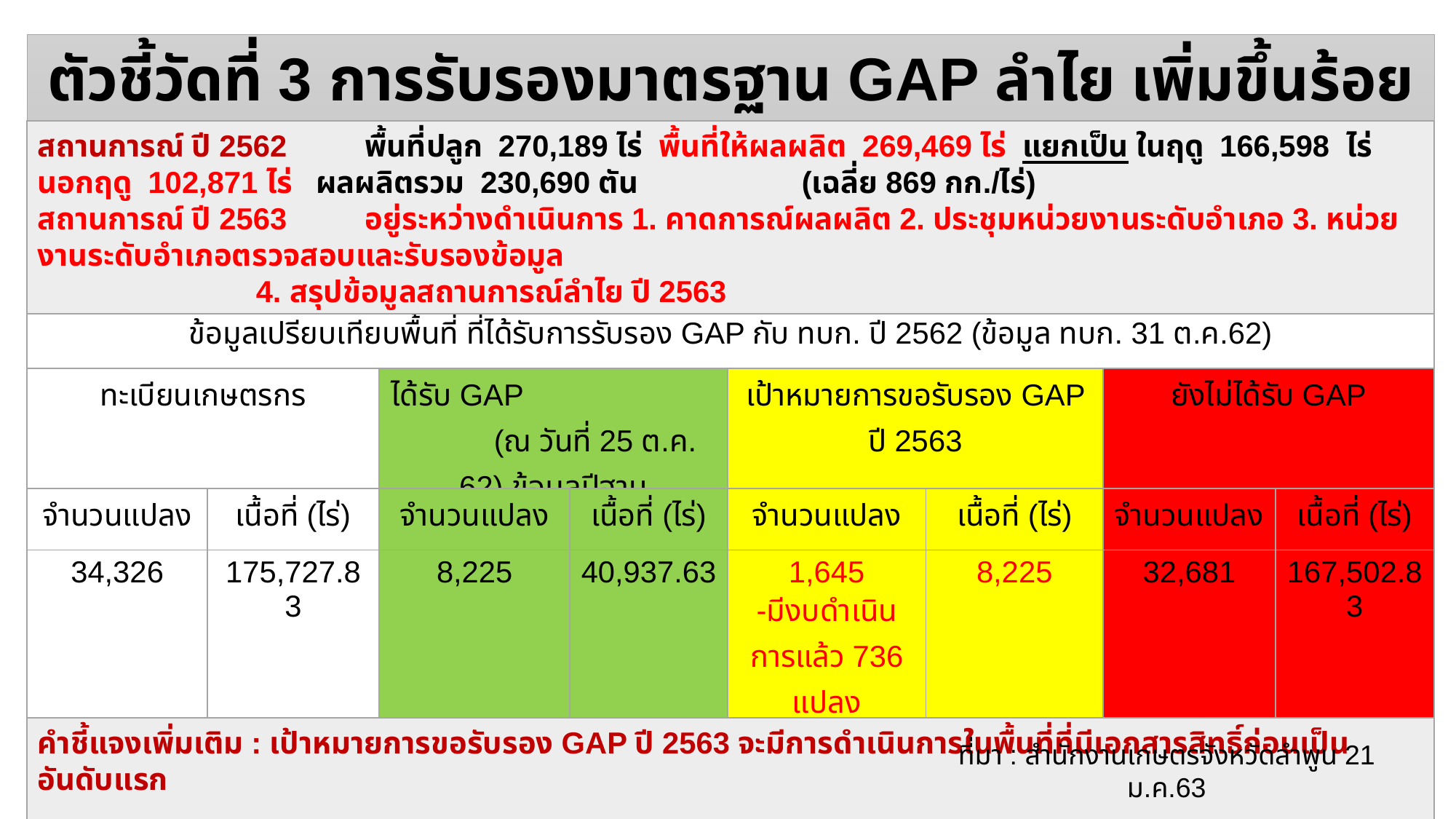

ตัวชี้วัดที่ 3 การรับรองมาตรฐาน GAP ลำไย เพิ่มขึ้นร้อยละ 20 ต่อปี
สถานการณ์ ปี 2562 	พื้นที่ปลูก  270,189 ไร่  พื้นที่ให้ผลผลิต  269,469 ไร่  แยกเป็น ในฤดู  166,598  ไร่  นอกฤดู  102,871 ไร่   ผลผลิตรวม  230,690 ตัน 		(เฉลี่ย 869 กก./ไร่)
สถานการณ์ ปี 2563 	อยู่ระหว่างดำเนินการ 1. คาดการณ์ผลผลิต 2. ประชุมหน่วยงานระดับอำเภอ 3. หน่วยงานระดับอำเภอตรวจสอบและรับรองข้อมูล
		4. สรุปข้อมูลสถานการณ์ลำไย ปี 2563

| ข้อมูลเปรียบเทียบพื้นที่ ที่ได้รับการรับรอง GAP กับ ทบก. ปี 2562 (ข้อมูล ทบก. 31 ต.ค.62) |  |  |  |  |  |  |  |
| --- | --- | --- | --- | --- | --- | --- | --- |
| ทะเบียนเกษตรกร |  | ได้รับ GAP (ณ วันที่ 25 ต.ค. 62) ข้อมูลปีฐาน |  | เป้าหมายการขอรับรอง GAP ปี 2563 |  | ยังไม่ได้รับ GAP |  |
| จำนวนแปลง | เนื้อที่ (ไร่) | จำนวนแปลง | เนื้อที่ (ไร่) | จำนวนแปลง | เนื้อที่ (ไร่) | จำนวนแปลง | เนื้อที่ (ไร่) |
| 34,326 | 175,727.83 | 8,225 | 40,937.63 | 1,645 -มีงบดำเนินการแล้ว 736 แปลง -ยังไม่มีงบดำเนินการ 909 แปลง | 8,225 | 32,681 | 167,502.83 |

คำชี้แจงเพิ่มเติม : เป้าหมายการขอรับรอง GAP ปี 2563 จะมีการดำเนินการในพื้นที่ที่มีเอกสารสิทธิ์ก่อนเป็นอันดับแรก

ที่มา : สำนักงานเกษตรจังหวัดลำพูน 21 ม.ค.63